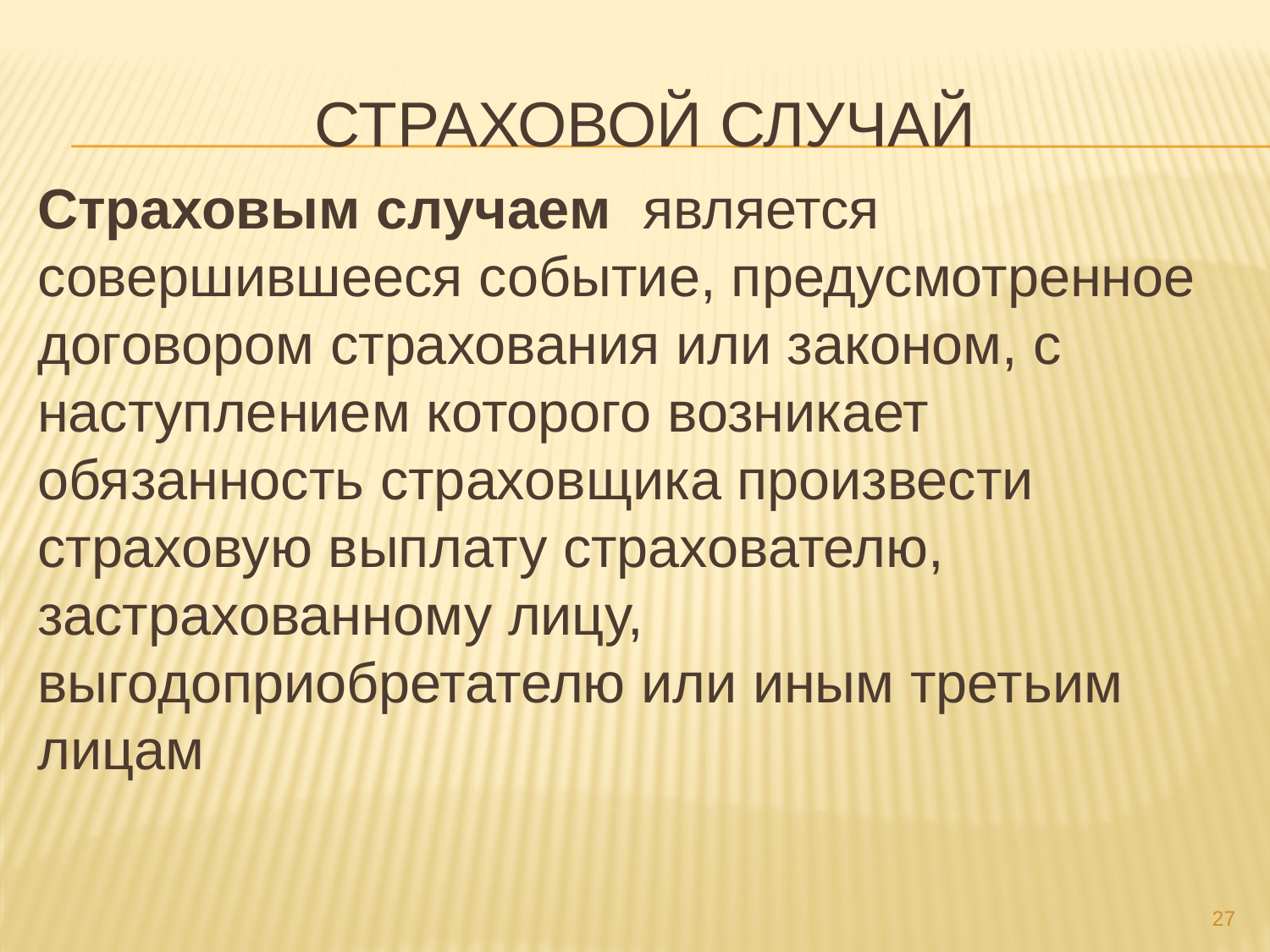

# Страховой случай
Страховым случаем  является совершившееся событие, предусмотренное договором страхования или законом, с наступлением которого возникает обязанность страховщика произвести страховую выплату страхователю, застрахованному лицу, выгодоприобретателю или иным третьим лицам

27